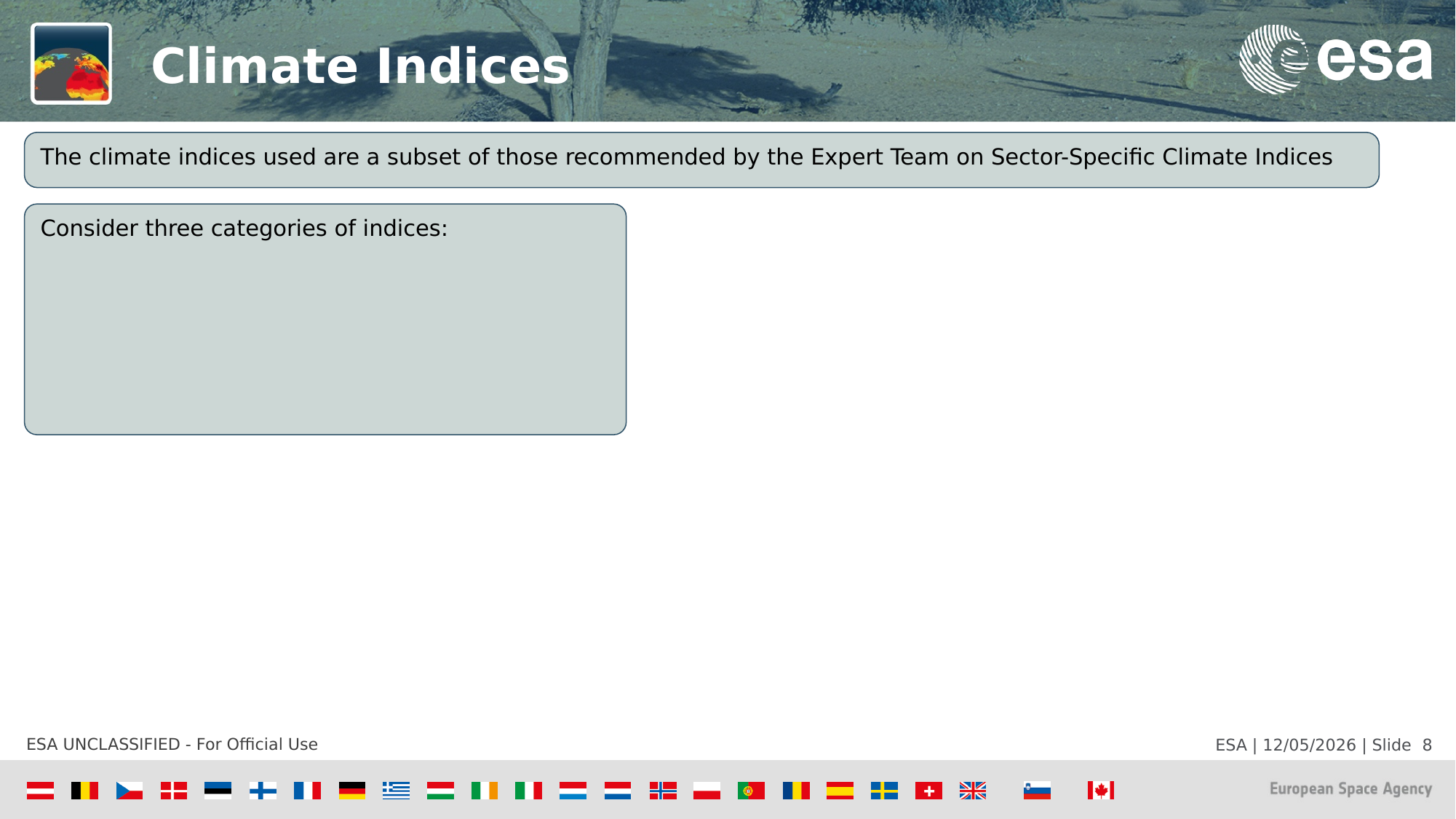

Climate Indices

The climate indices used are a subset of those recommended by the Expert Team on Sector-Specific Climate Indices

Consider three categories of indices: